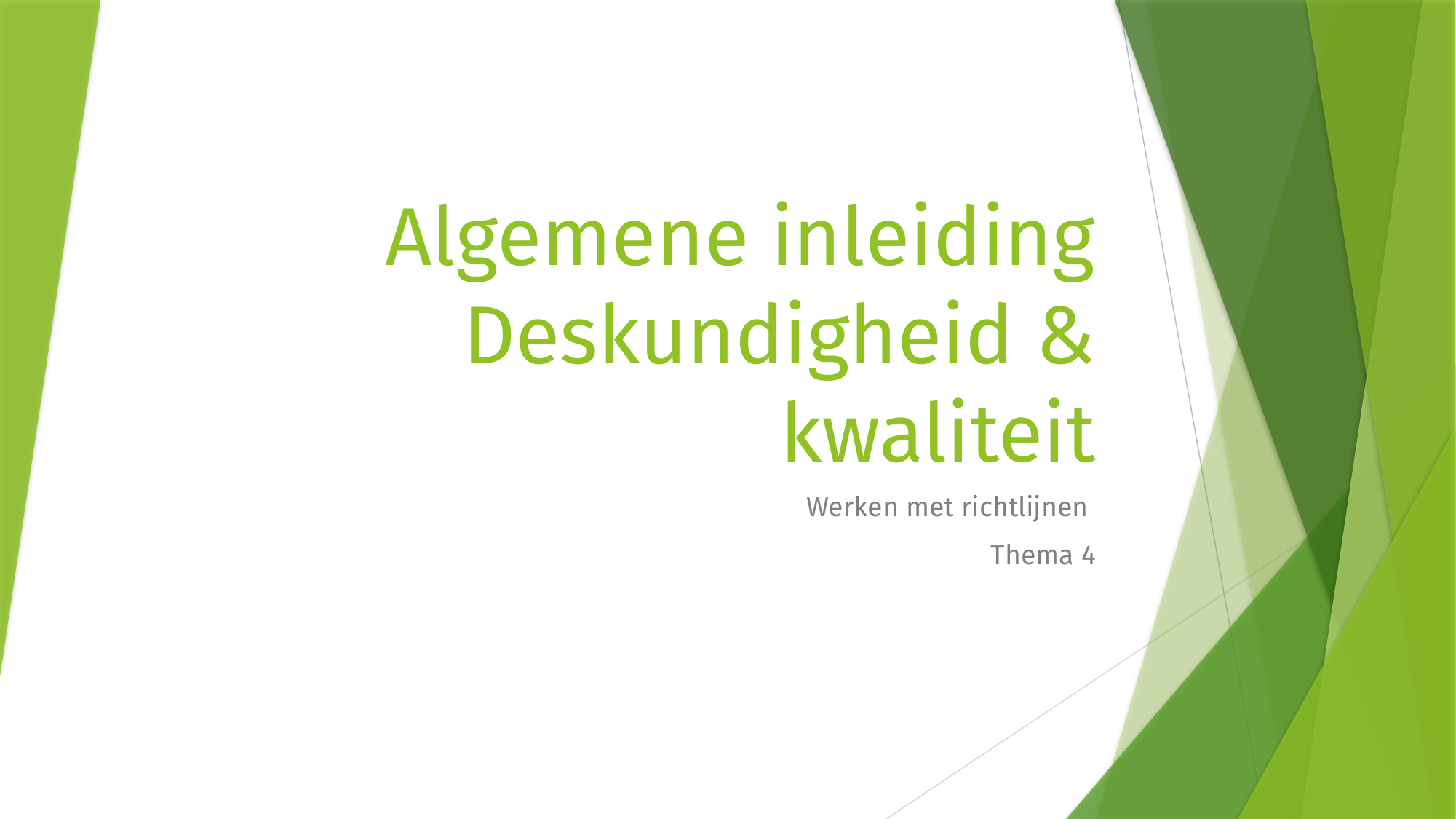

# Algemene inleiding Deskundigheid & kwaliteit
Werken met richtlijnen
Thema 4